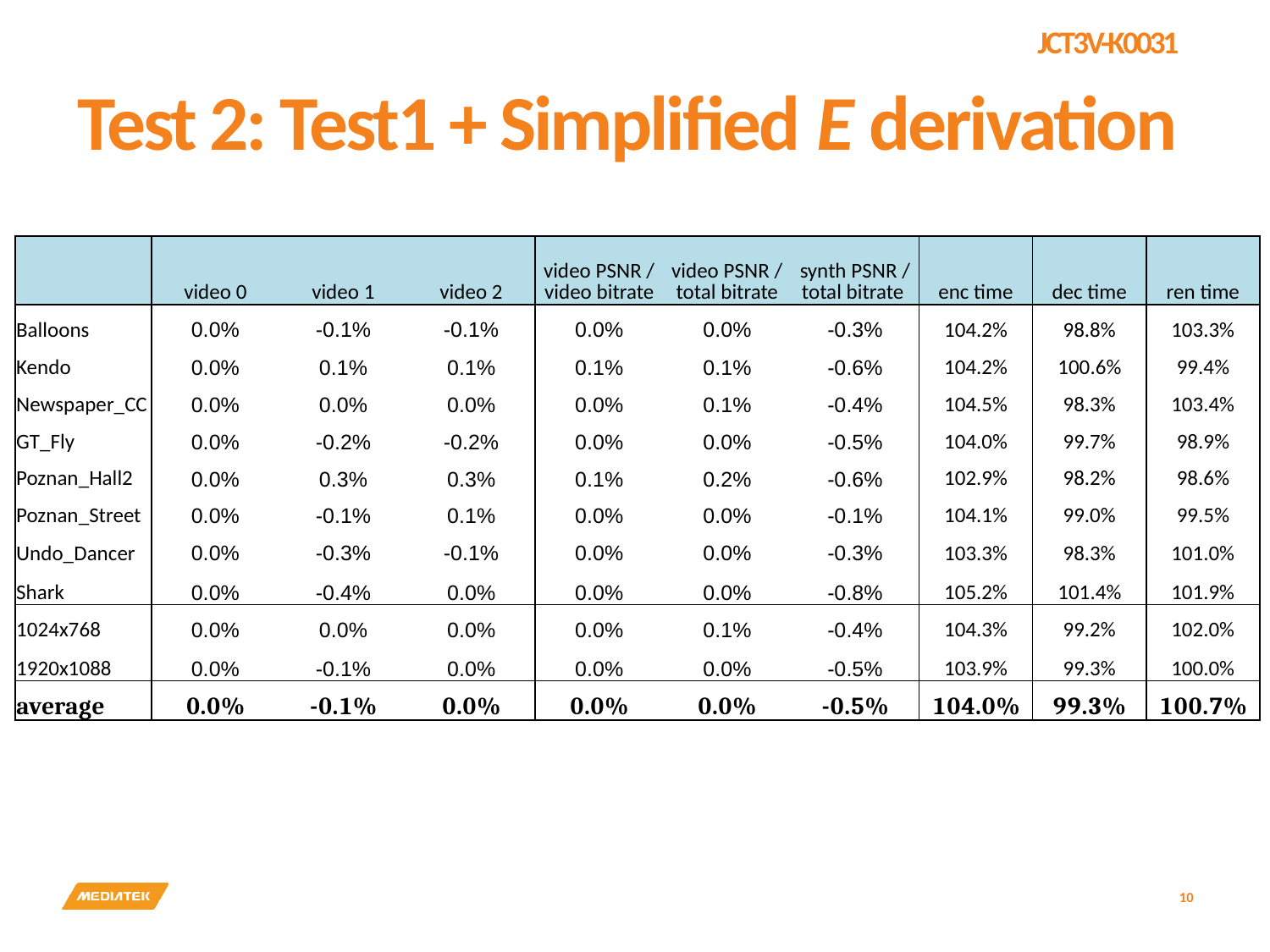

# Test 2: Test1 + Simplified E derivation
|  | video 0 | video 1 | video 2 | video PSNR / video bitrate | video PSNR / total bitrate | synth PSNR / total bitrate | enc time | dec time | ren time |
| --- | --- | --- | --- | --- | --- | --- | --- | --- | --- |
| Balloons | 0.0% | -0.1% | -0.1% | 0.0% | 0.0% | -0.3% | 104.2% | 98.8% | 103.3% |
| Kendo | 0.0% | 0.1% | 0.1% | 0.1% | 0.1% | -0.6% | 104.2% | 100.6% | 99.4% |
| Newspaper\_CC | 0.0% | 0.0% | 0.0% | 0.0% | 0.1% | -0.4% | 104.5% | 98.3% | 103.4% |
| GT\_Fly | 0.0% | -0.2% | -0.2% | 0.0% | 0.0% | -0.5% | 104.0% | 99.7% | 98.9% |
| Poznan\_Hall2 | 0.0% | 0.3% | 0.3% | 0.1% | 0.2% | -0.6% | 102.9% | 98.2% | 98.6% |
| Poznan\_Street | 0.0% | -0.1% | 0.1% | 0.0% | 0.0% | -0.1% | 104.1% | 99.0% | 99.5% |
| Undo\_Dancer | 0.0% | -0.3% | -0.1% | 0.0% | 0.0% | -0.3% | 103.3% | 98.3% | 101.0% |
| Shark | 0.0% | -0.4% | 0.0% | 0.0% | 0.0% | -0.8% | 105.2% | 101.4% | 101.9% |
| 1024x768 | 0.0% | 0.0% | 0.0% | 0.0% | 0.1% | -0.4% | 104.3% | 99.2% | 102.0% |
| 1920x1088 | 0.0% | -0.1% | 0.0% | 0.0% | 0.0% | -0.5% | 103.9% | 99.3% | 100.0% |
| average | 0.0% | -0.1% | 0.0% | 0.0% | 0.0% | -0.5% | 104.0% | 99.3% | 100.7% |
10